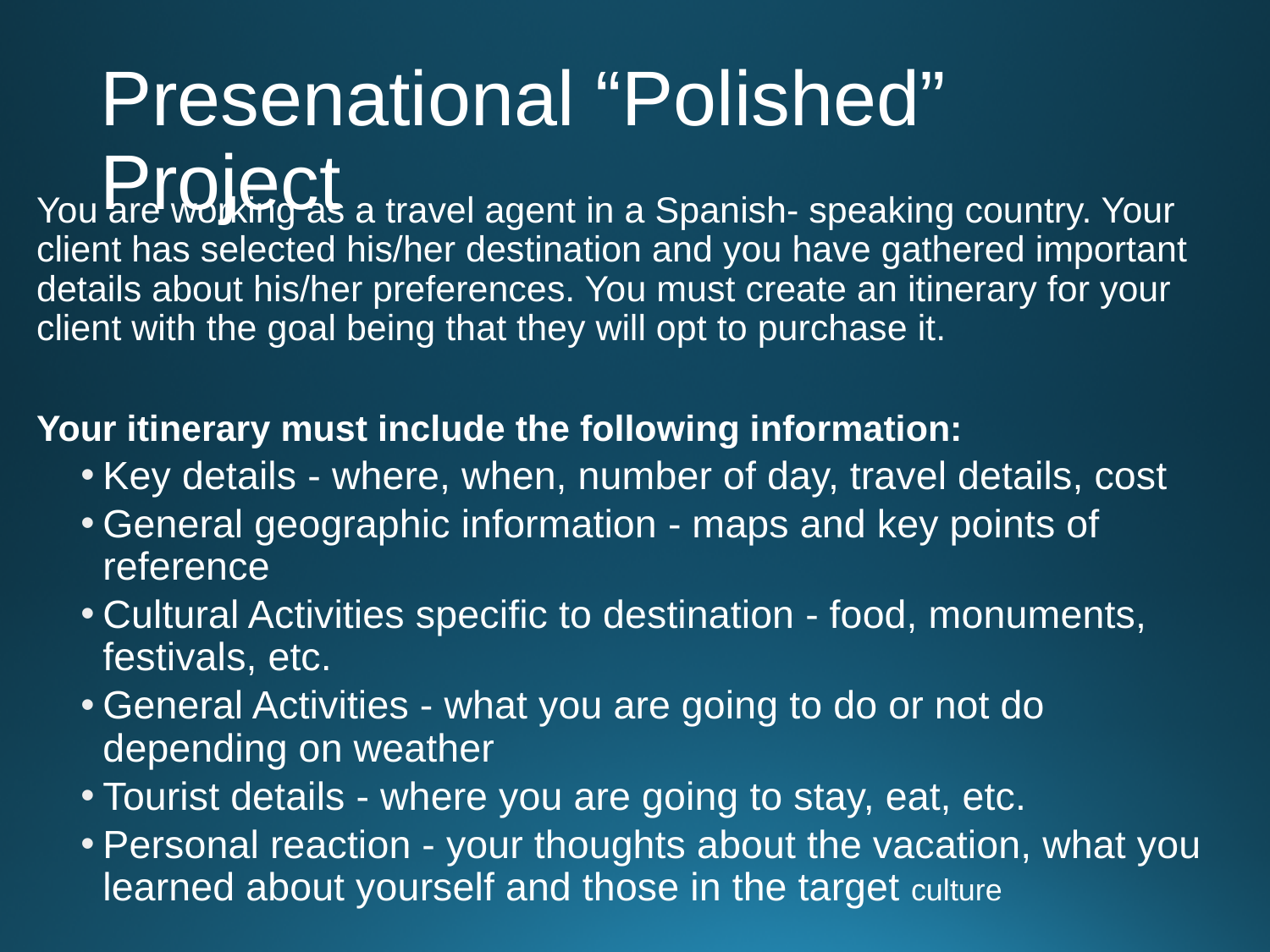

# Presenational “Polished” Project
You are working as a travel agent in a Spanish- speaking country. Your client has selected his/her destination and you have gathered important details about his/her preferences. You must create an itinerary for your client with the goal being that they will opt to purchase it.

Your itinerary must include the following information:
Key details - where, when, number of day, travel details, cost
General geographic information - maps and key points of reference
Cultural Activities specific to destination - food, monuments, festivals, etc.
General Activities - what you are going to do or not do depending on weather
Tourist details - where you are going to stay, eat, etc.
Personal reaction - your thoughts about the vacation, what you learned about yourself and those in the target culture